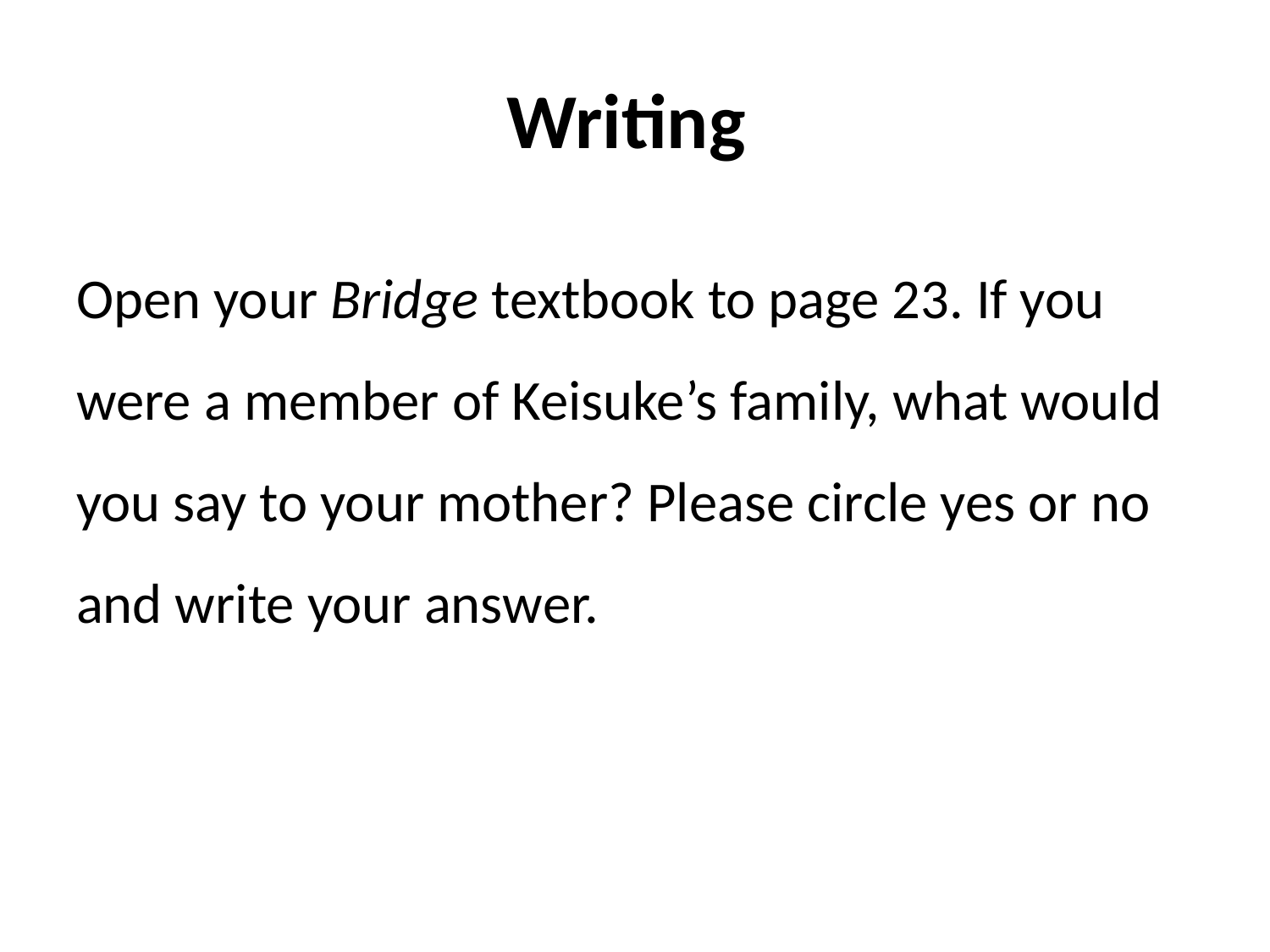

# Writing
Open your Bridge textbook to page 23. If you were a member of Keisuke’s family, what would you say to your mother? Please circle yes or no and write your answer.